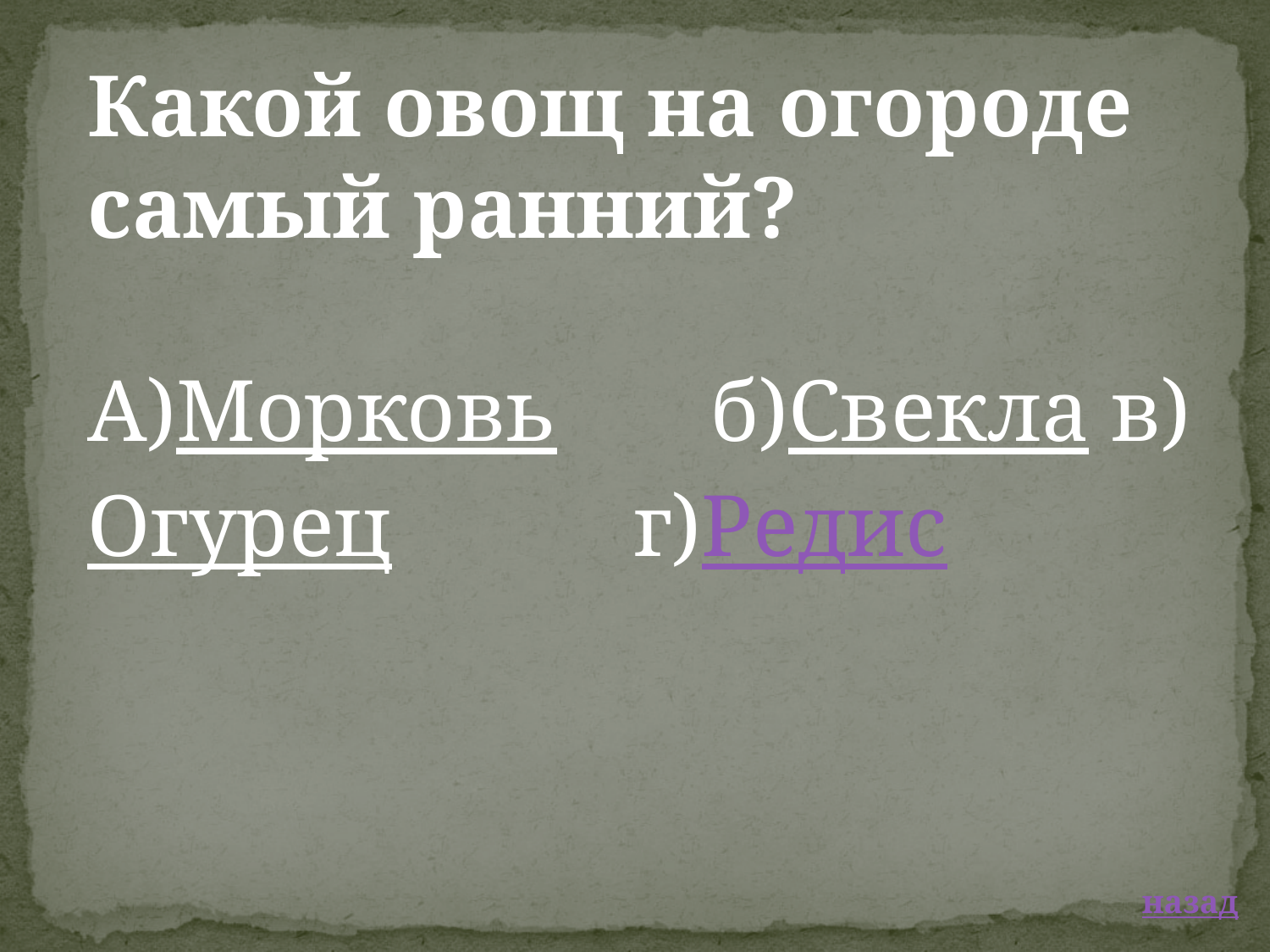

Какой овощ на огороде самый ранний?

А)Морковь       б)Свекла в)Огурец           г)Редис
 назад